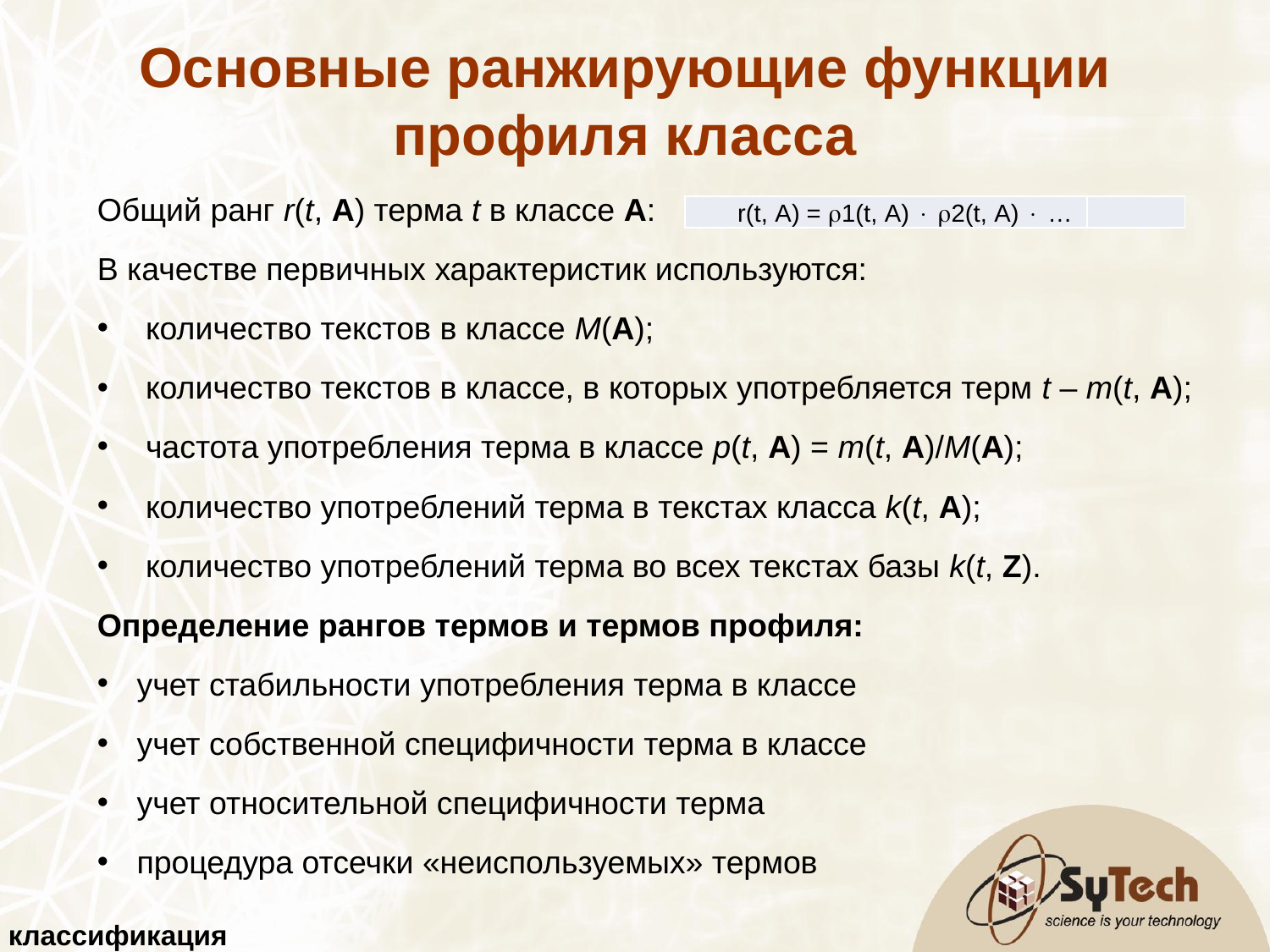

Основные ранжирующие функции профиля класса
Общий ранг r(t, A) терма t в классе A:
В качестве первичных характеристик используются:
 количество текстов в классе M(A);
 количество текстов в классе, в которых употребляется терм t – m(t, A);
 частота употребления терма в классе p(t, A) = m(t, A)/M(A);
 количество употреблений терма в текстах класса k(t, A);
 количество употреблений терма во всех текстах базы k(t, Z).
Определение рангов термов и термов профиля:
учет стабильности употребления терма в классе
учет собственной специфичности терма в классе
учет относительной специфичности терма
процедура отсечки «неиспользуемых» термов
| r(t, A) = ρ1(t, A) ⋅ ρ2(t, A) ⋅ … |  |
| --- | --- |
классификация